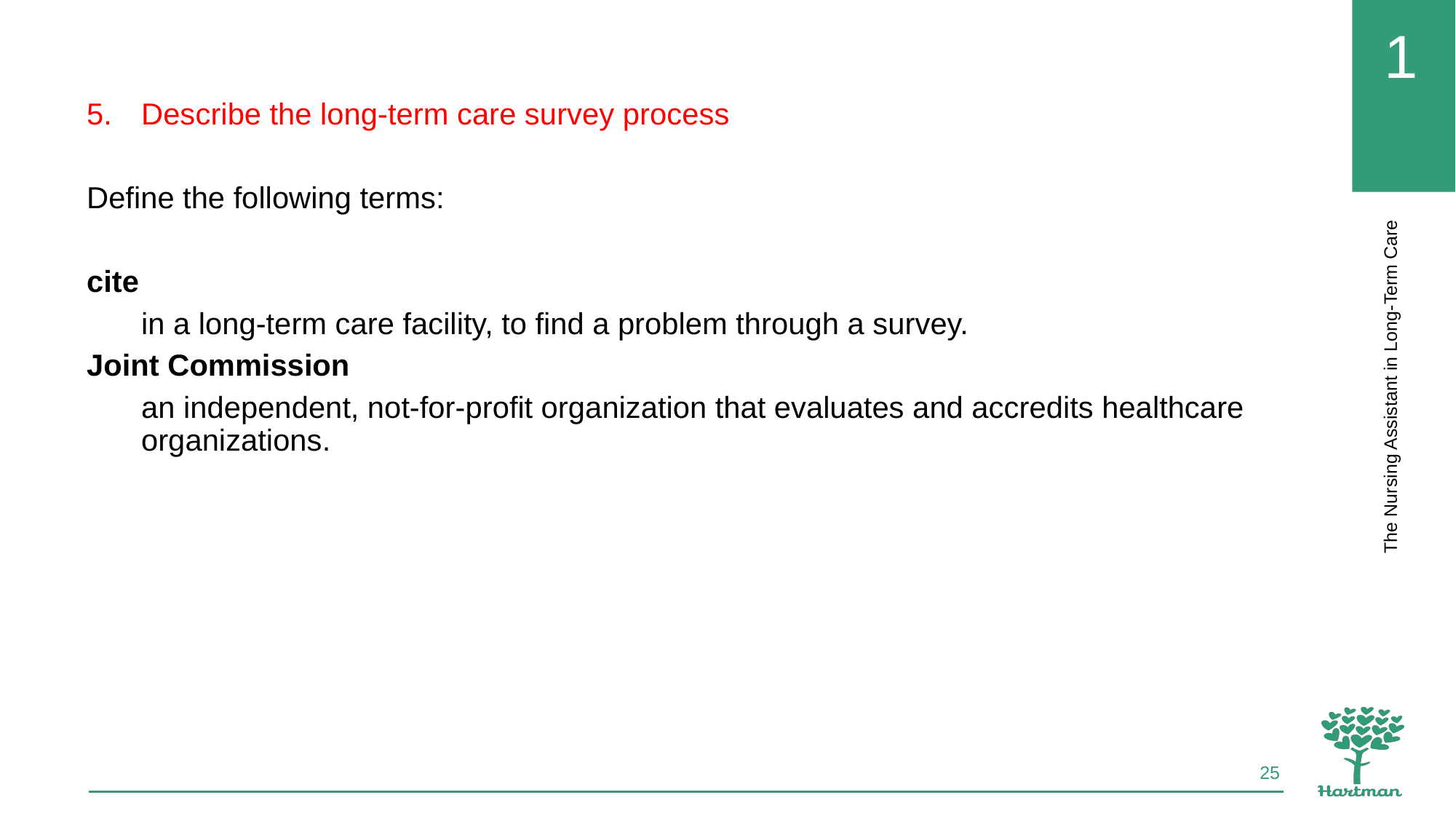

Describe the long-term care survey process

Define the following terms:

cite
in a long-term care facility, to find a problem through a survey.
Joint Commission
an independent, not-for-profit organization that evaluates and accredits healthcare organizations.

25